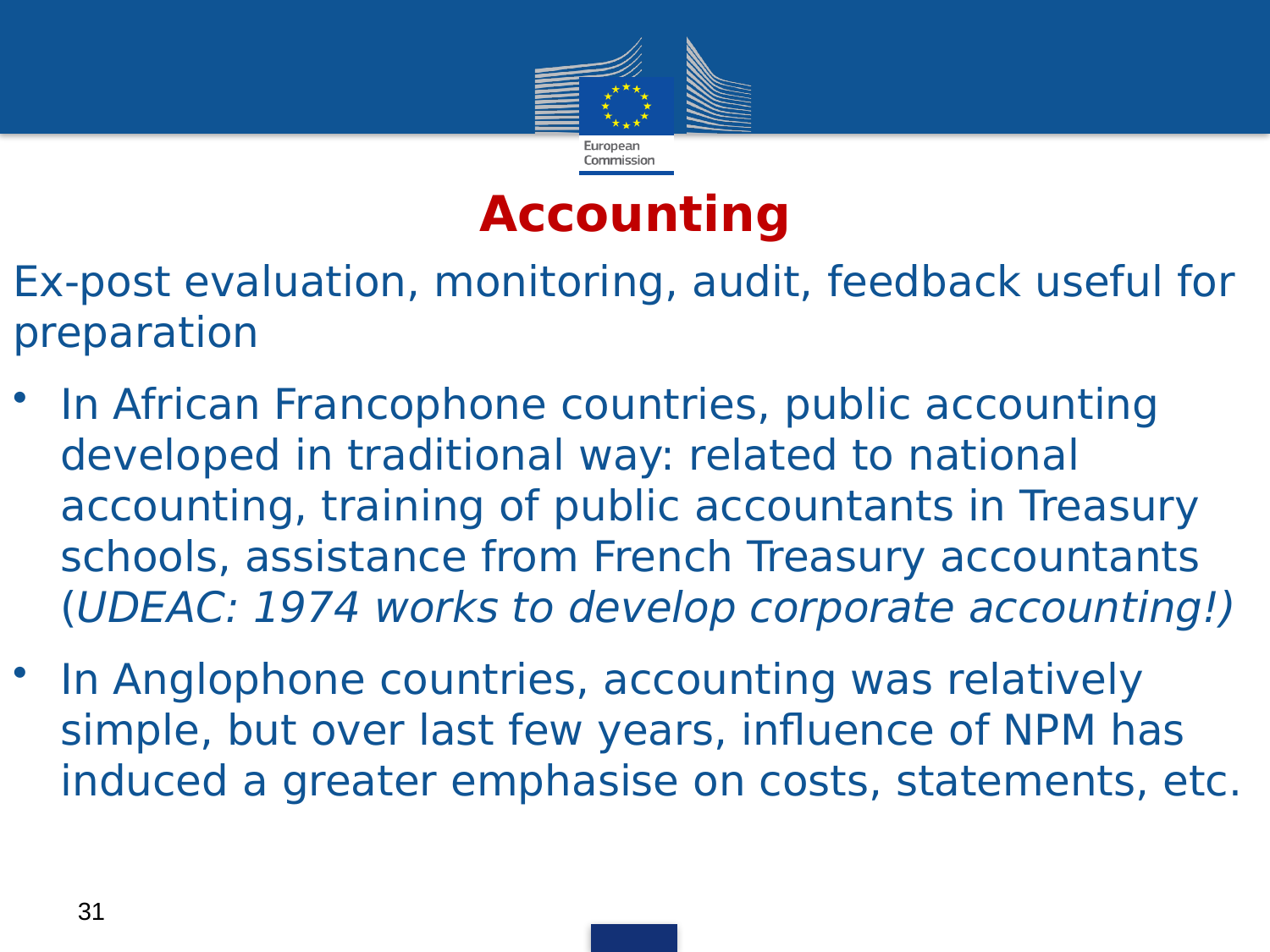

# Accounting
Ex-post evaluation, monitoring, audit, feedback useful for preparation
In African Francophone countries, public accounting developed in traditional way: related to national accounting, training of public accountants in Treasury schools, assistance from French Treasury accountants (UDEAC: 1974 works to develop corporate accounting!)
In Anglophone countries, accounting was relatively simple, but over last few years, influence of NPM has induced a greater emphasise on costs, statements, etc.

31